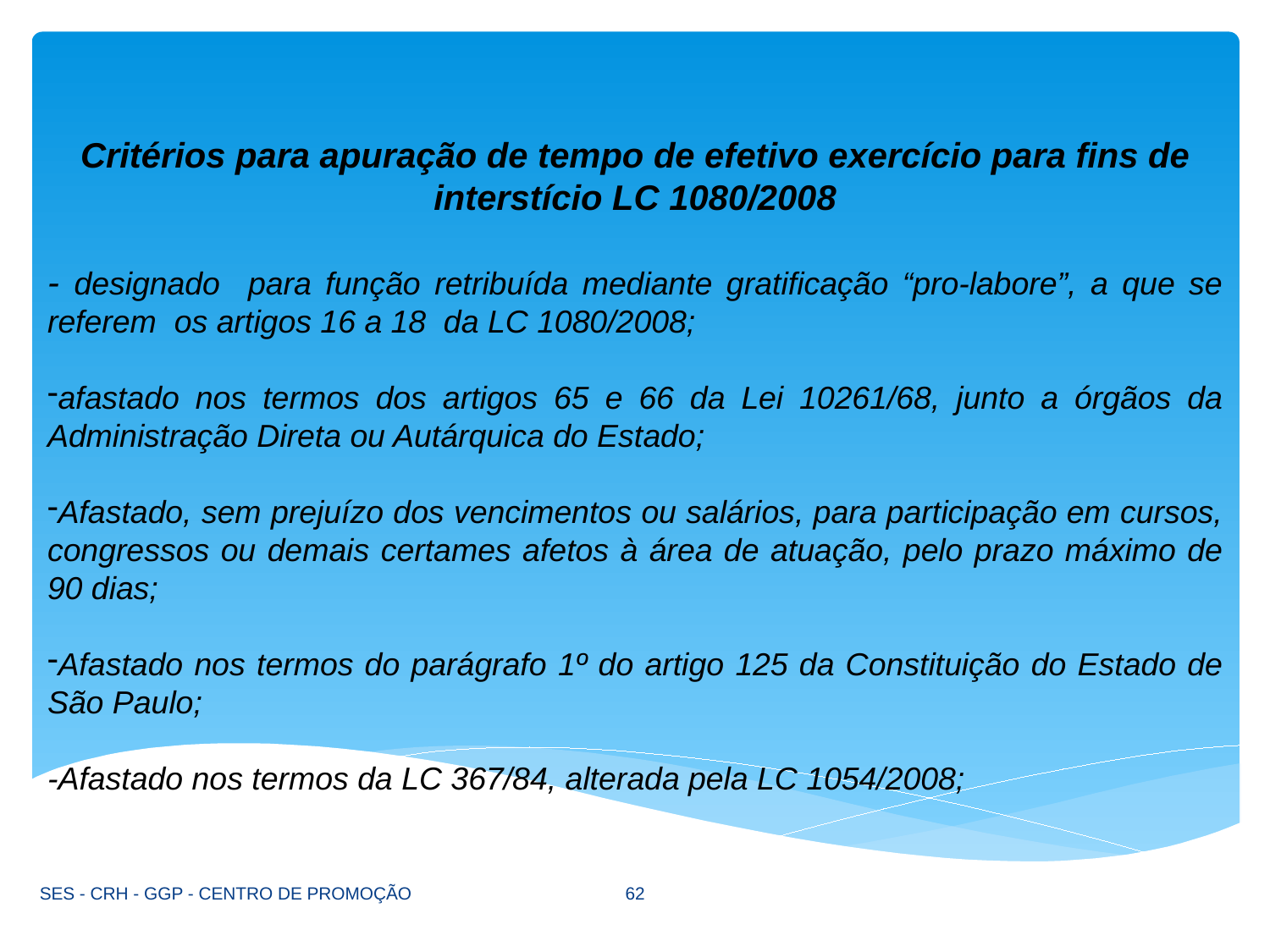

Critérios para apuração de tempo de efetivo exercício para fins de interstício LC 1080/2008

- designado  para função retribuída mediante gratificação “pro-labore”, a que se referem  os artigos 16 a 18  da LC 1080/2008;

afastado nos termos dos artigos 65 e 66 da Lei 10261/68, junto a órgãos da Administração Direta ou Autárquica do Estado;

Afastado, sem prejuízo dos vencimentos ou salários, para participação em cursos, congressos ou demais certames afetos à área de atuação, pelo prazo máximo de 90 dias;

Afastado nos termos do parágrafo 1º do artigo 125 da Constituição do Estado de São Paulo;

-Afastado nos termos da LC 367/84, alterada pela LC 1054/2008;

62
SES - CRH - GGP - CENTRO DE PROMOÇÃO